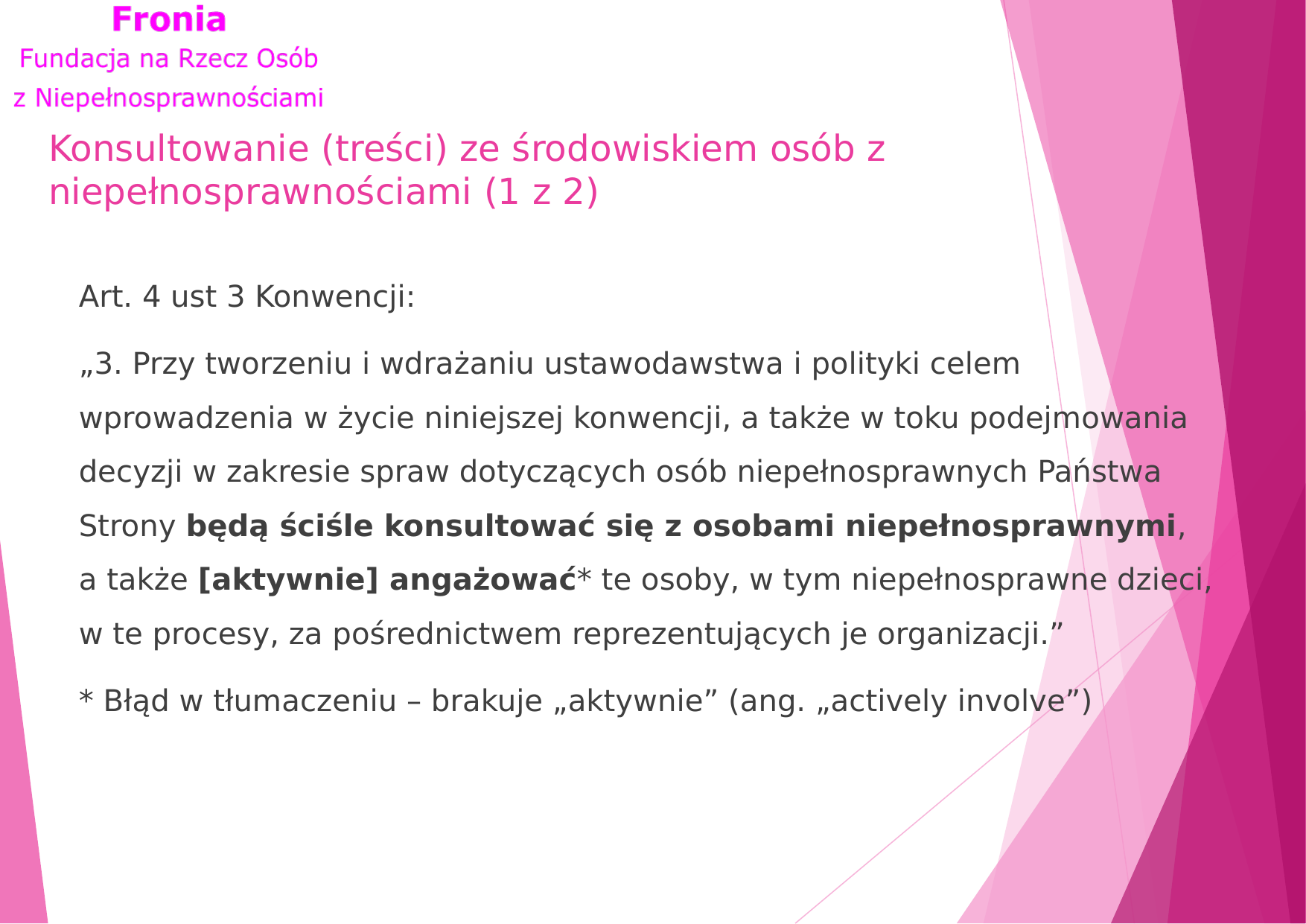

# Konsultowanie (treści) ze środowiskiem osób z niepełnosprawnościami (1 z 2)
Art. 4 ust 3 Konwencji:
„3. Przy tworzeniu i wdrażaniu ustawodawstwa i polityki celem wprowadzenia w życie niniejszej konwencji, a także w toku podejmowania decyzji w zakresie spraw dotyczących osób niepełnosprawnych Państwa Strony będą ściśle konsultować się z osobami niepełnosprawnymi, a także [aktywnie] angażować* te osoby, w tym niepełnosprawne dzieci, w te procesy, za pośrednictwem reprezentujących je organizacji.”
* Błąd w tłumaczeniu – brakuje „aktywnie” (ang. „actively involve”)